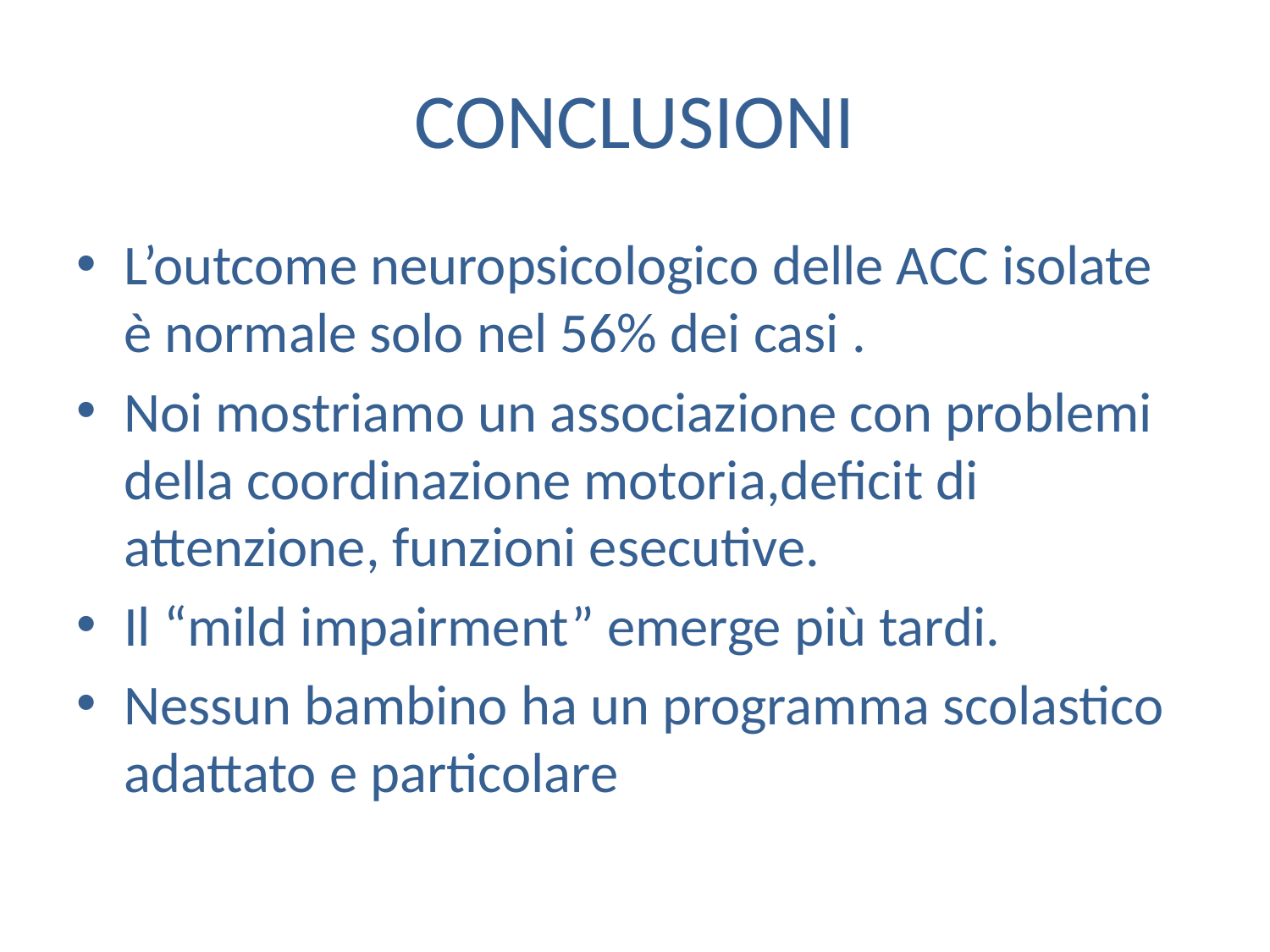

# CONCLUSIONI
L’outcome neuropsicologico delle ACC isolate   è normale solo nel 56% dei casi .
Noi mostriamo un associazione con problemi della coordinazione motoria,deficit di attenzione, funzioni esecutive.
Il “mild impairment” emerge più tardi.
Nessun bambino ha un programma scolastico adattato e particolare